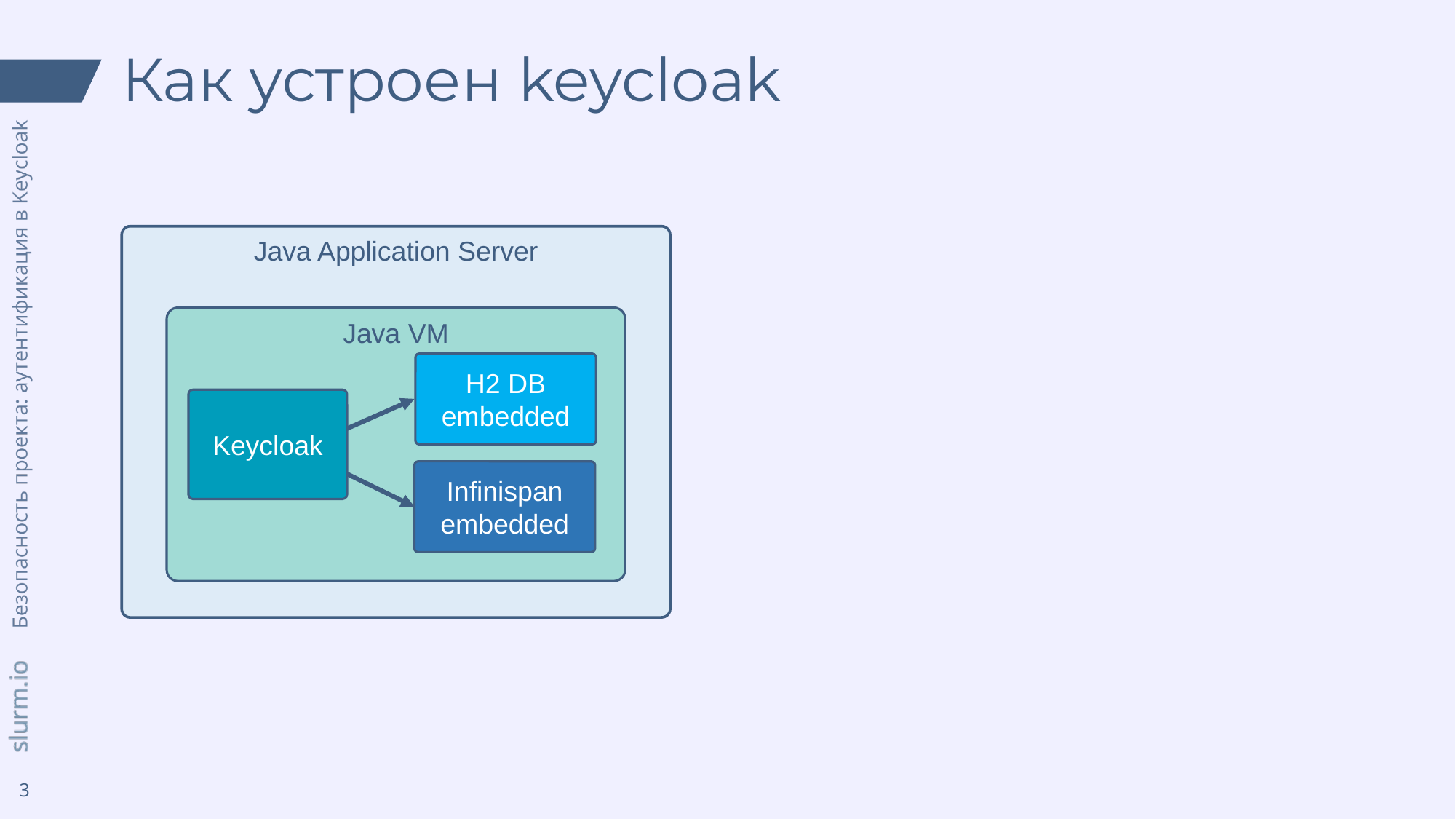

# Как устроен keycloak
Java Application Server
Java VM
H2 DB embedded
Keycloak
Infinispan embedded